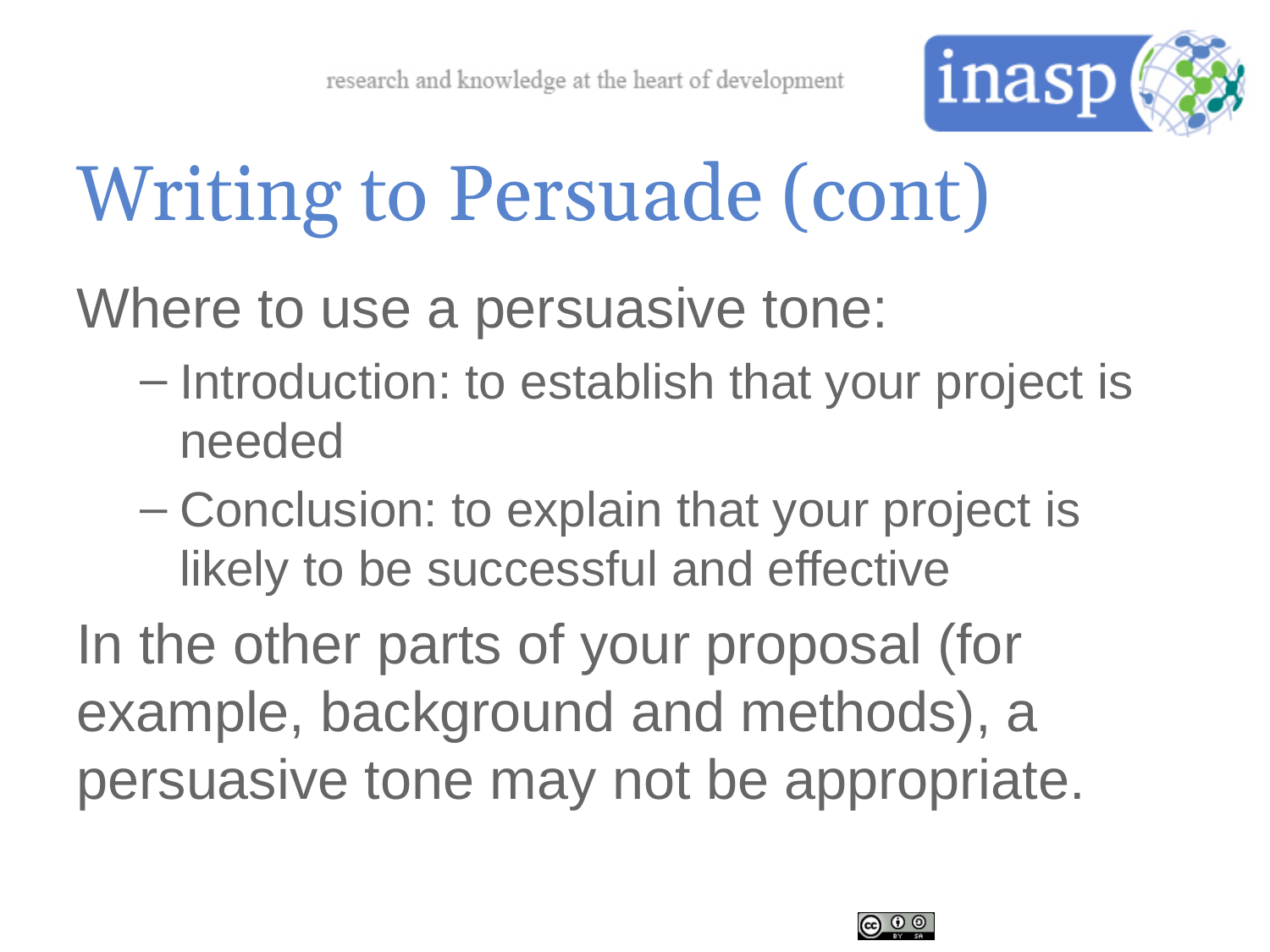

# Writing to Persuade (cont)
Where to use a persuasive tone:
Introduction: to establish that your project is needed
Conclusion: to explain that your project is likely to be successful and effective
In the other parts of your proposal (for example, background and methods), a persuasive tone may not be appropriate.